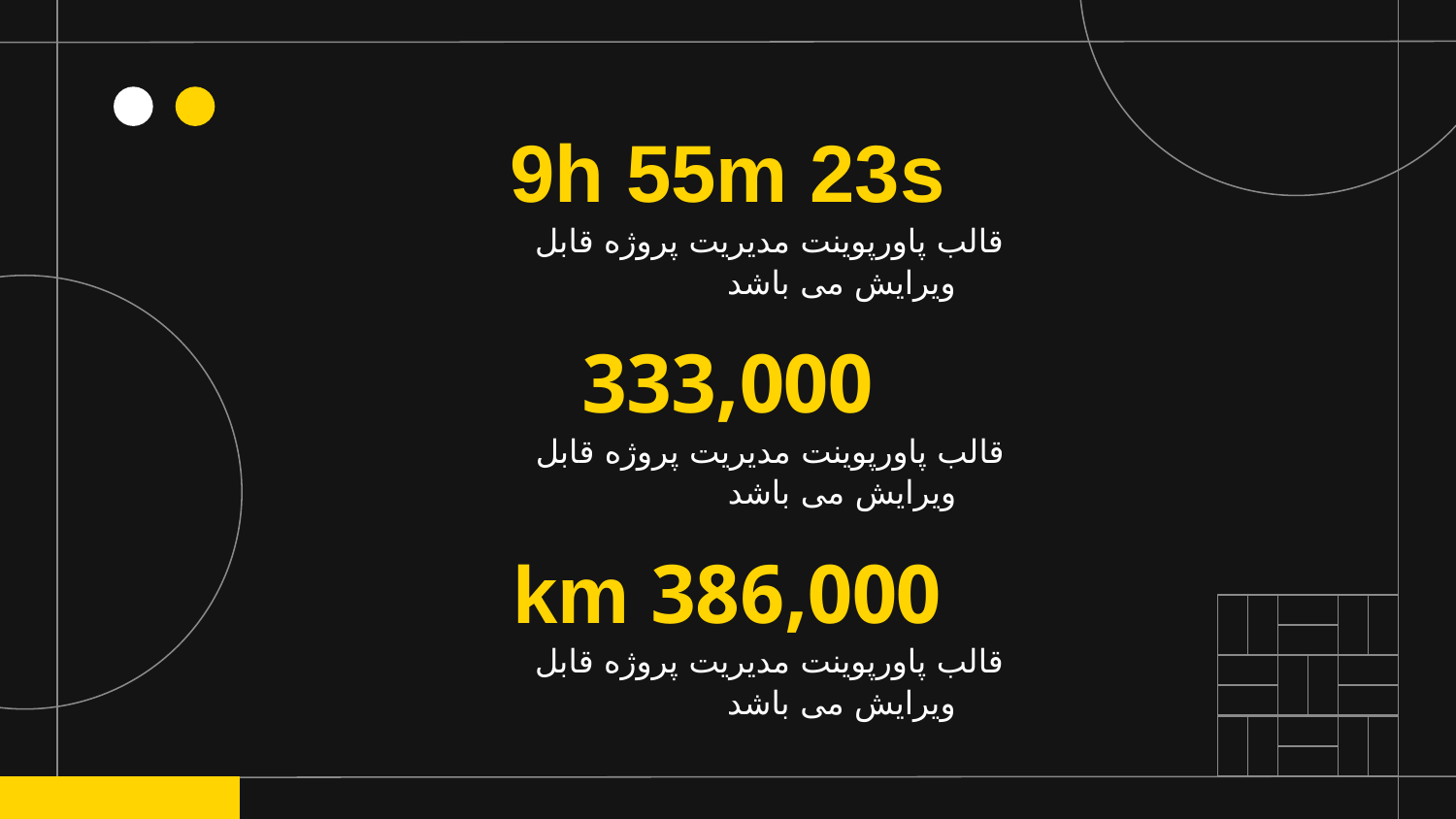

# 9h 55m 23s
قالب پاورپوینت مدیریت پروژه قابل ویرایش می باشد

333,000
قالب پاورپوینت مدیریت پروژه قابل ویرایش می باشد
386,000 km

قالب پاورپوینت مدیریت پروژه قابل ویرایش می باشد